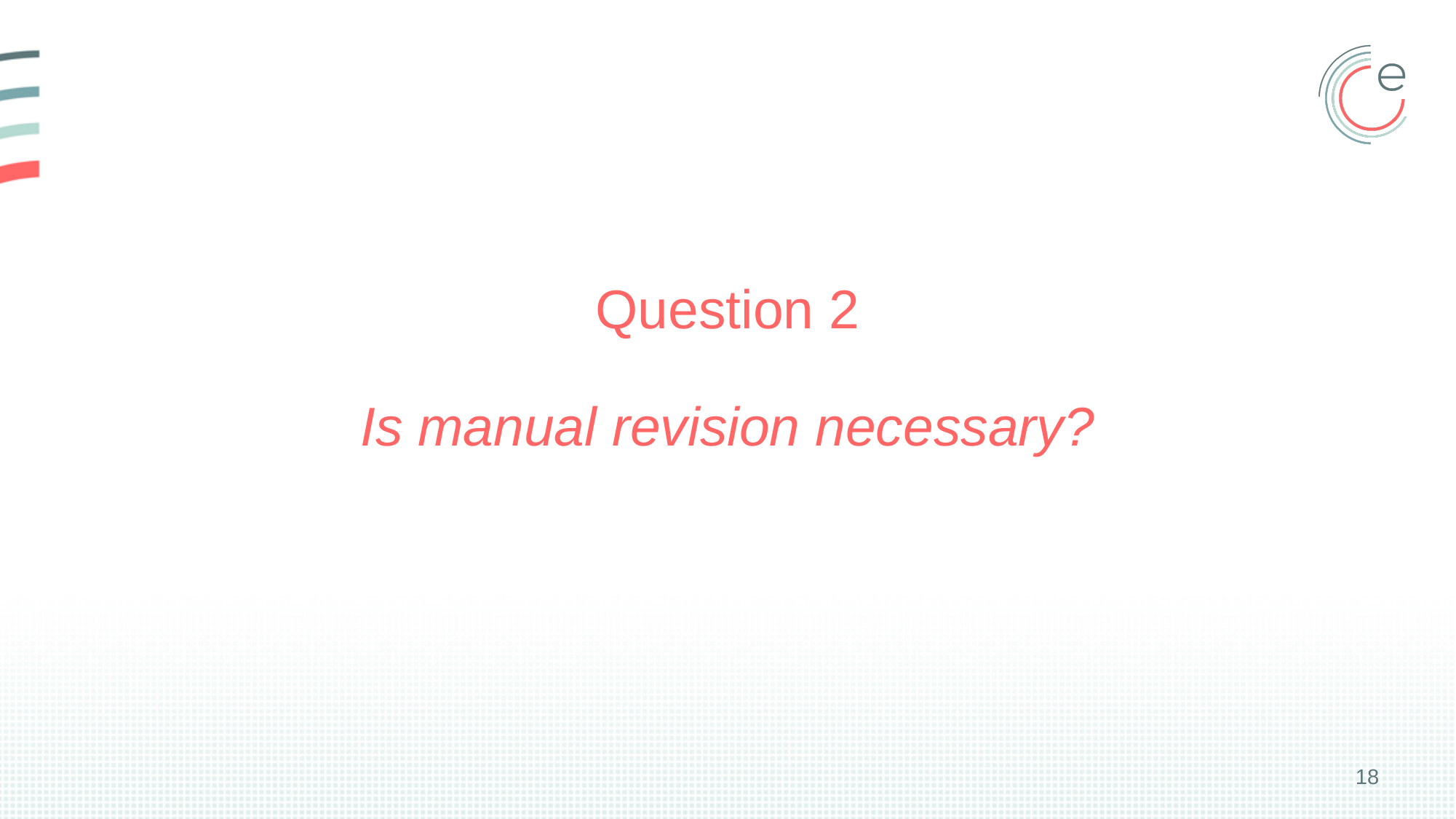

# Question 2 Is manual revision necessary?